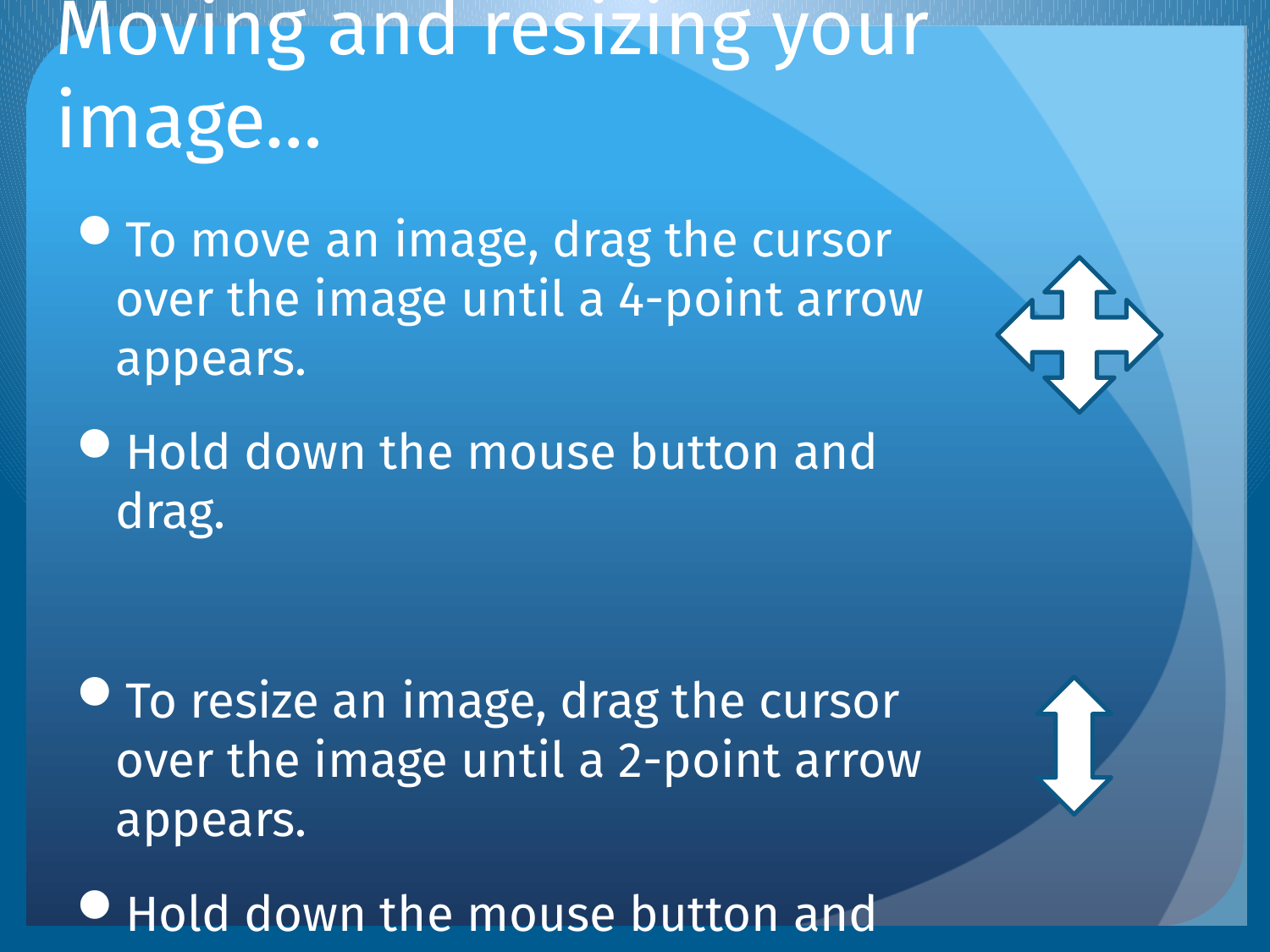

# Moving and resizing your image…
To move an image, drag the cursor over the image until a 4-point arrow appears.
Hold down the mouse button and drag.

To resize an image, drag the cursor over the image until a 2-point arrow appears.
Hold down the mouse button and drag.